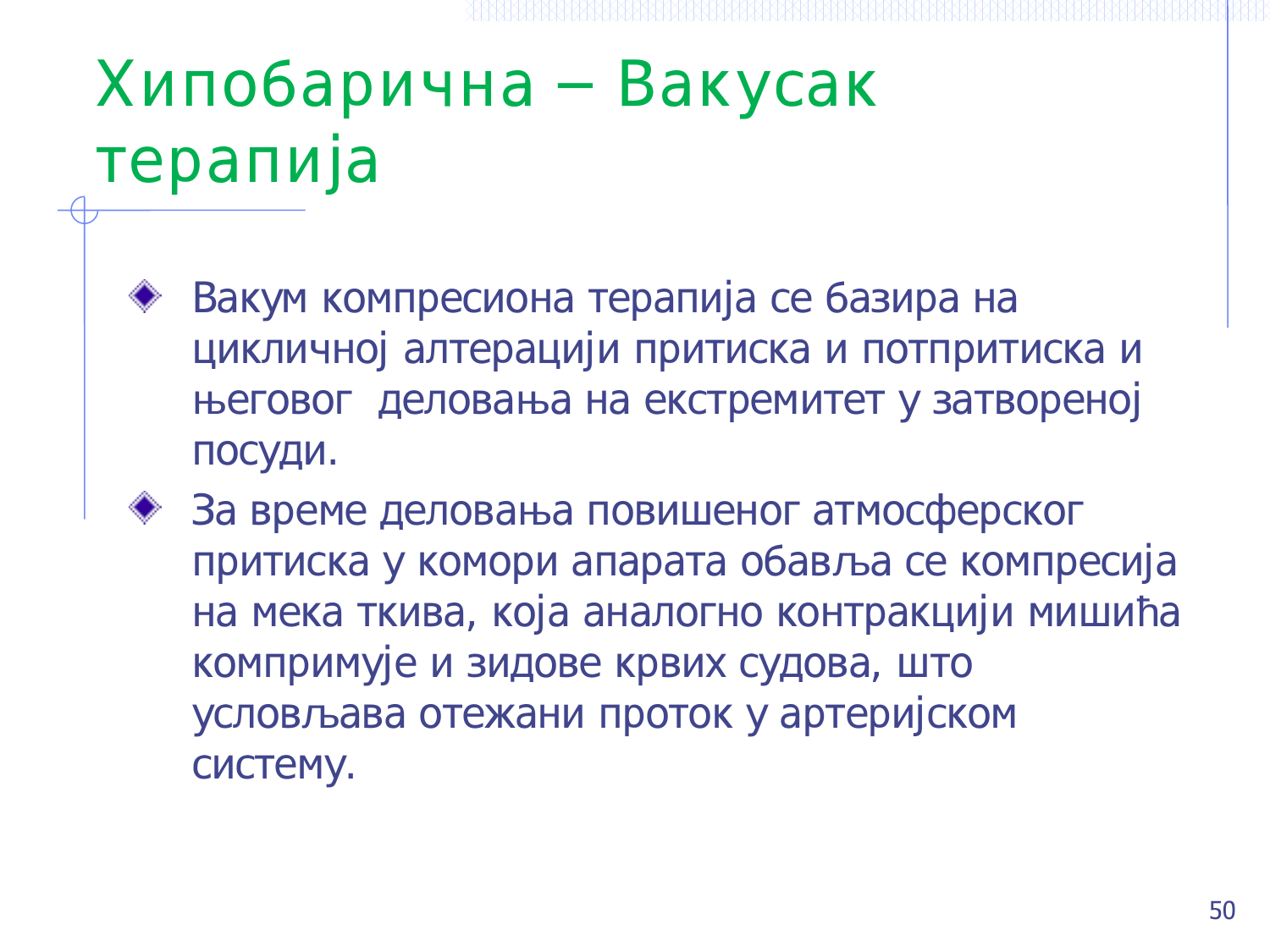

# Хипобарична – Вакусак терапија
Вакум компресиона терапија се базира на цикличној алтерацији притиска и потпритиска и његовог  деловања на екстремитет у затвореној посуди.
За време деловања повишеног атмосферског притиска у комори апарата обавља се компресија на мека ткива, која аналогно контракцији мишића компримује и зидове крвих судова, што условљава отежани проток у артеријском систему.
50